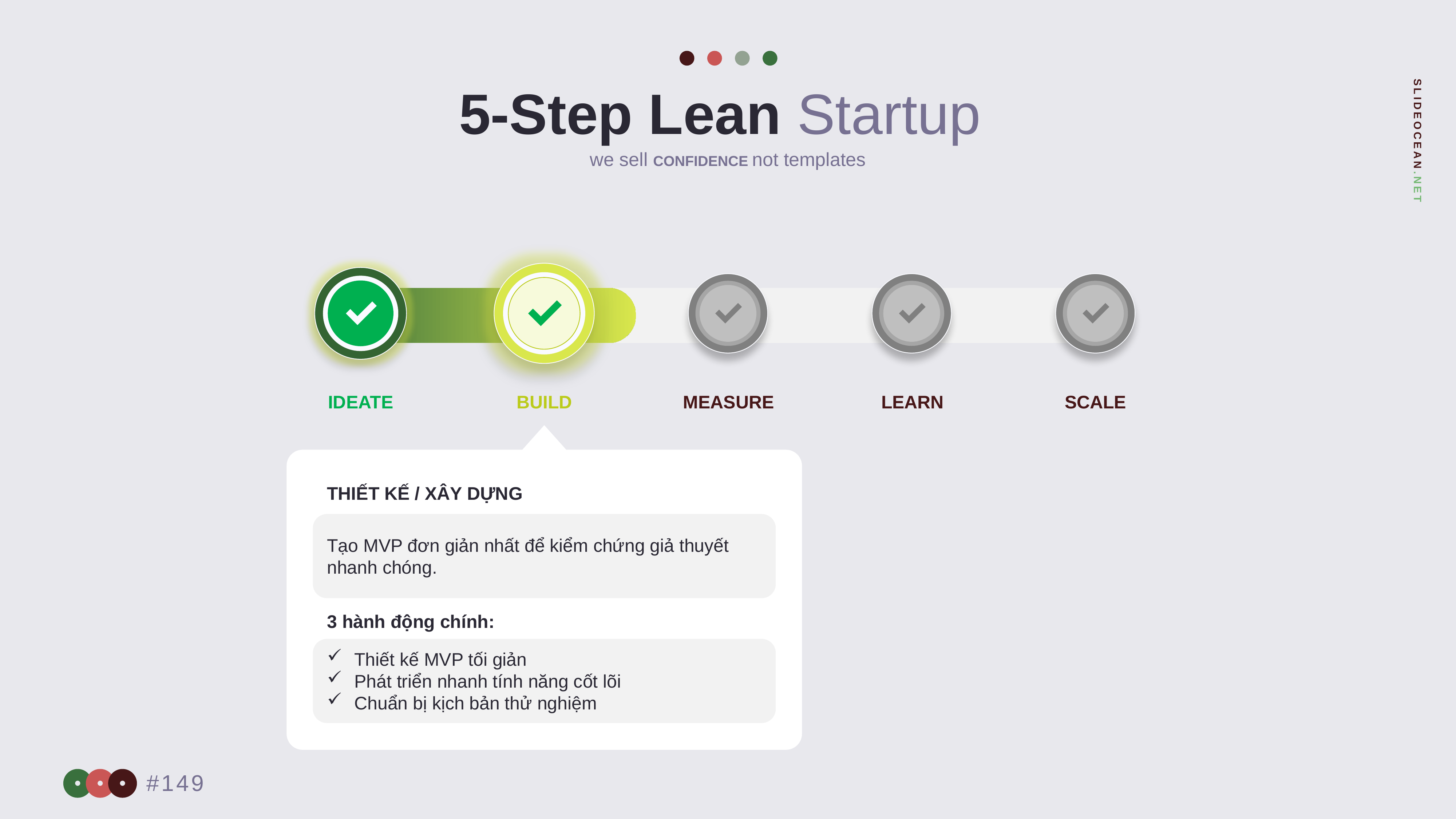

5-Step Lean Startup
we sell CONFIDENCE not templates

IDEATE
BUILD
MEASURE
LEARN
SCALE

THIẾT KẾ / XÂY DỰNG

Tạo MVP đơn giản nhất để kiểm chứng giả thuyết nhanh chóng.
3 hành động chính:

Thiết kế MVP tối giản
Phát triển nhanh tính năng cốt lõi
Chuẩn bị kịch bản thử nghiệm
#149